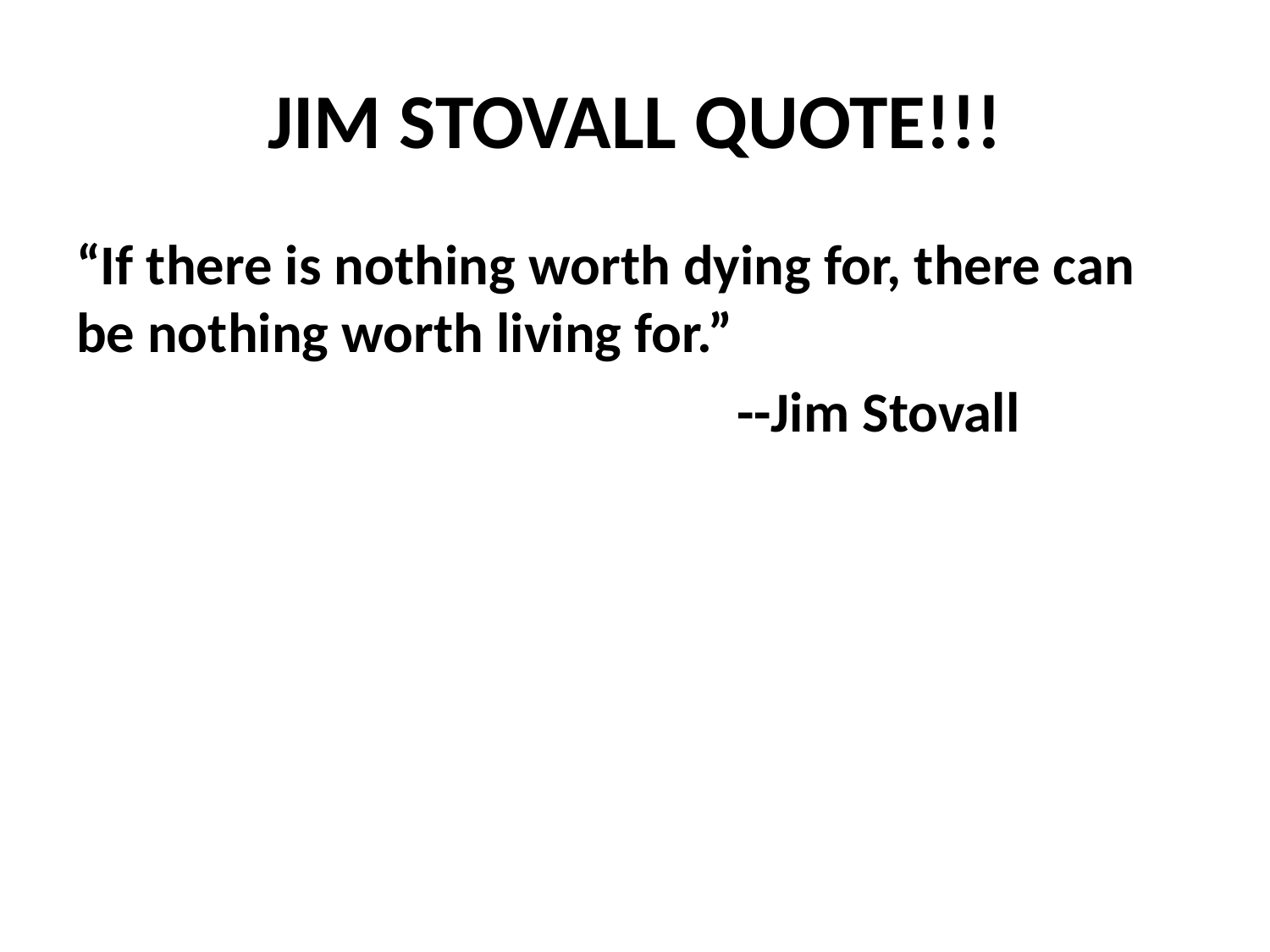

# JIM STOVALL QUOTE!!!
“If there is nothing worth dying for, there can be nothing worth living for.”
                                                    --Jim Stovall